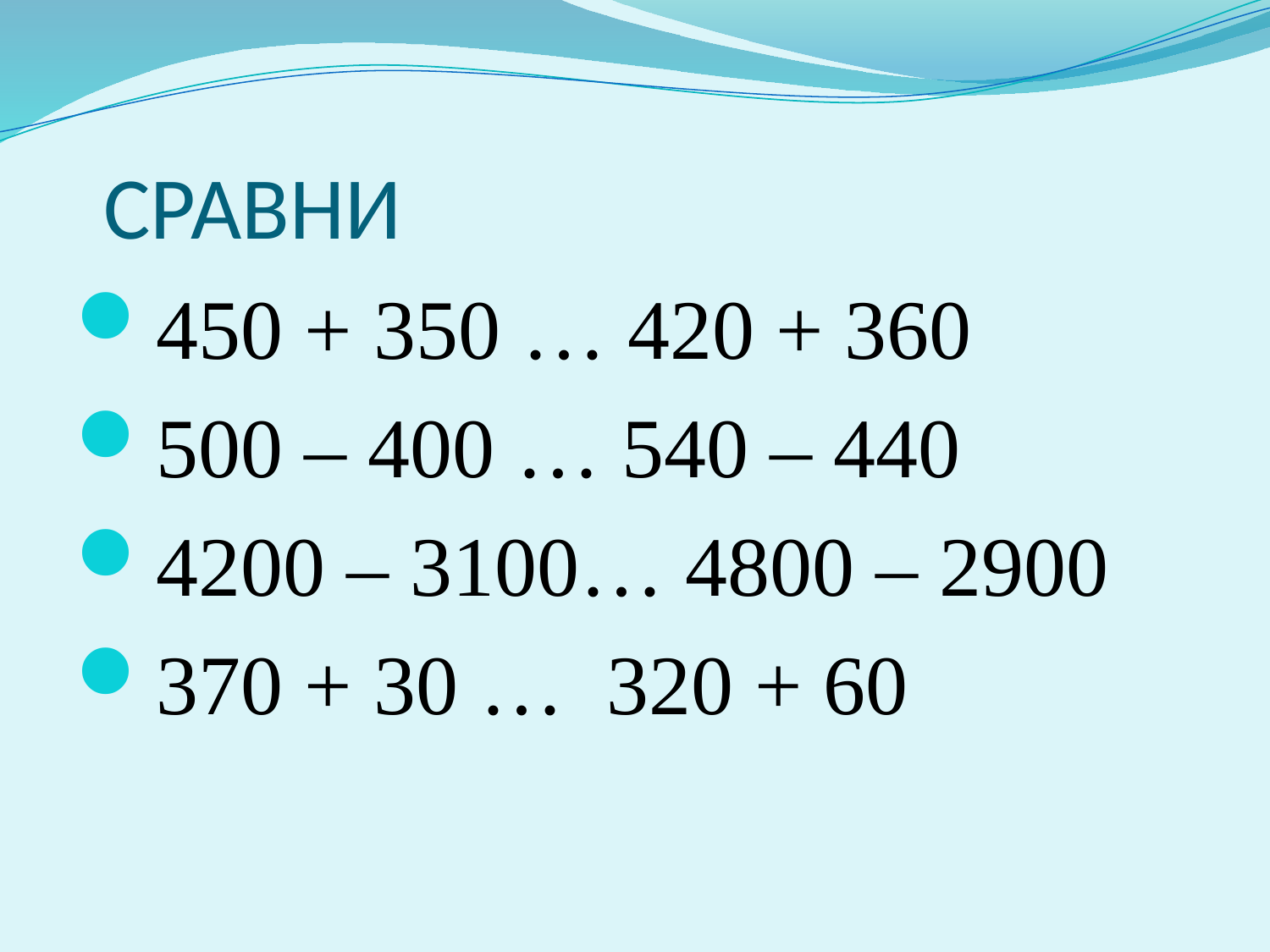

>
# СРАВНИ
=
450 + 350 … 420 + 360
500 – 400 … 540 – 440
4200 – 3100… 4800 – 2900
370 + 30 …  320 + 60
<
>